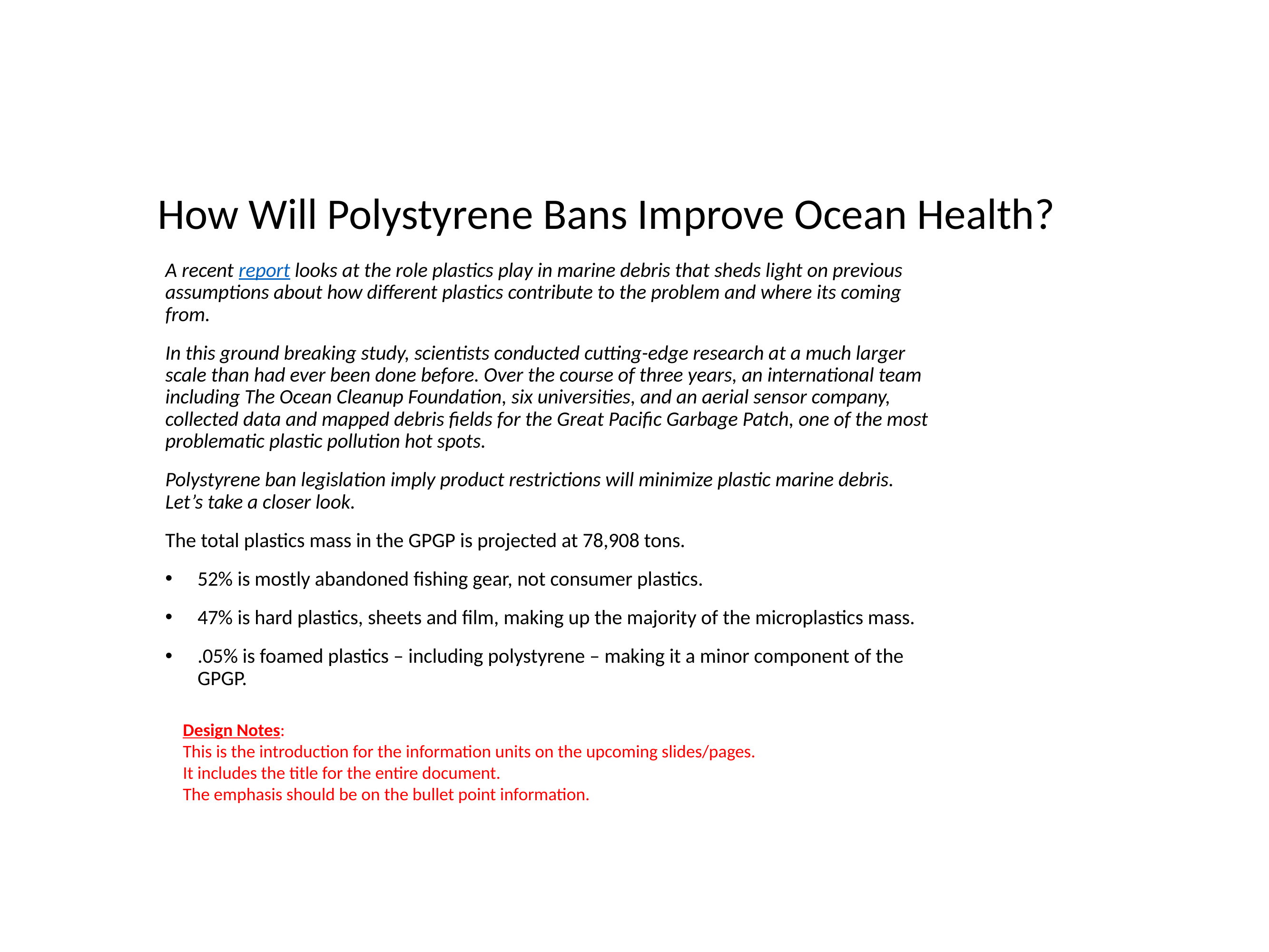

# How Will Polystyrene Bans Improve Ocean Health?
A recent report looks at the role plastics play in marine debris that sheds light on previous assumptions about how different plastics contribute to the problem and where its coming from.
In this ground breaking study, scientists conducted cutting-edge research at a much larger scale than had ever been done before. Over the course of three years, an international team including The Ocean Cleanup Foundation, six universities, and an aerial sensor company, collected data and mapped debris fields for the Great Pacific Garbage Patch, one of the most problematic plastic pollution hot spots.
Polystyrene ban legislation imply product restrictions will minimize plastic marine debris. Let’s take a closer look.
The total plastics mass in the GPGP is projected at 78,908 tons.
52% is mostly abandoned fishing gear, not consumer plastics.
47% is hard plastics, sheets and film, making up the majority of the microplastics mass.
.05% is foamed plastics – including polystyrene – making it a minor component of the GPGP.

Design Notes:
This is the introduction for the information units on the upcoming slides/pages.
It includes the title for the entire document.
The emphasis should be on the bullet point information.